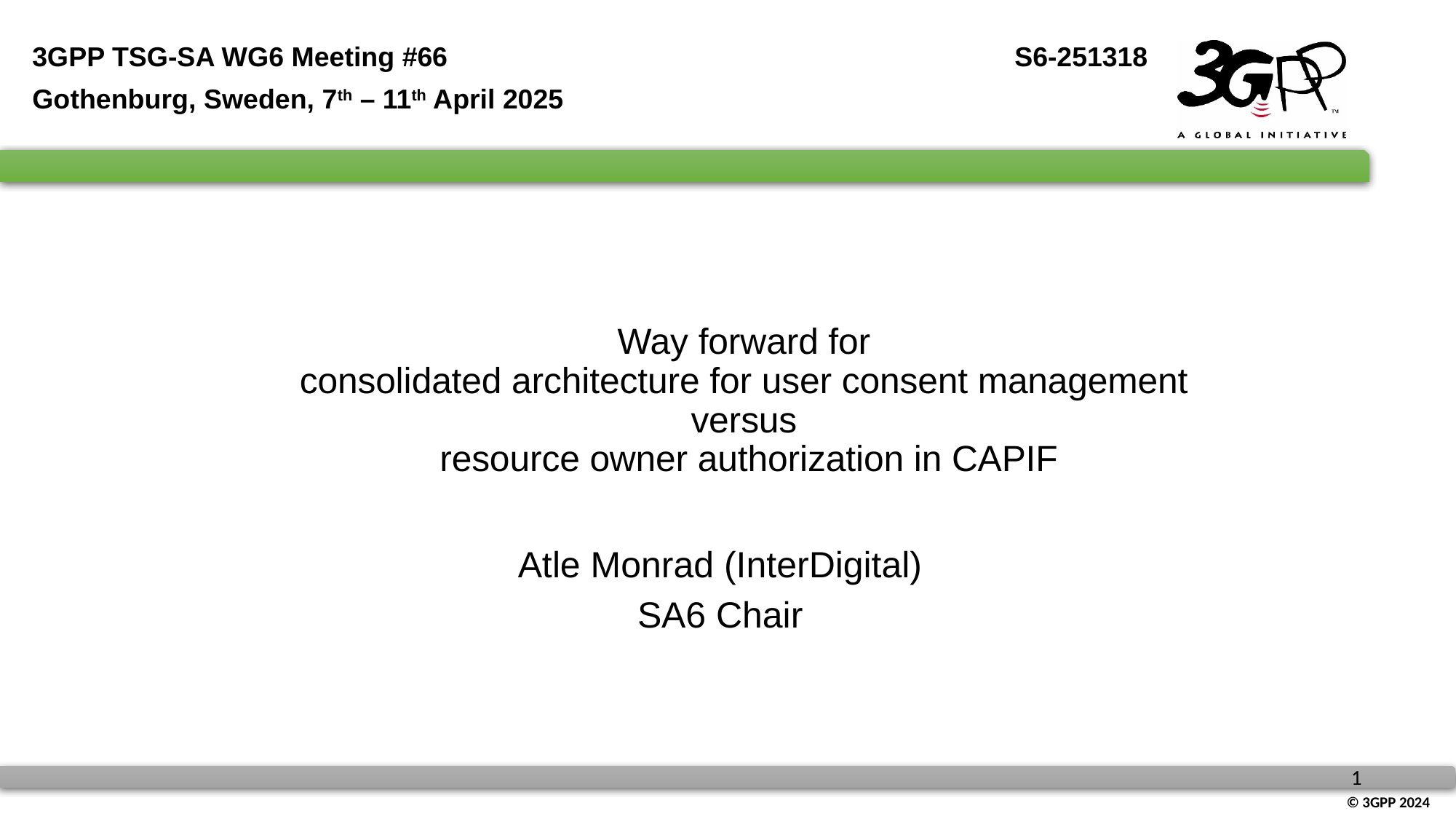

3GPP TSG-SA WG6 Meeting #66						S6-251318
Gothenburg, Sweden, 7th – 11th April 2025
# Way forward for consolidated architecture for user consent management versus resource owner authorization in CAPIF
Atle Monrad (InterDigital)
SA6 Chair